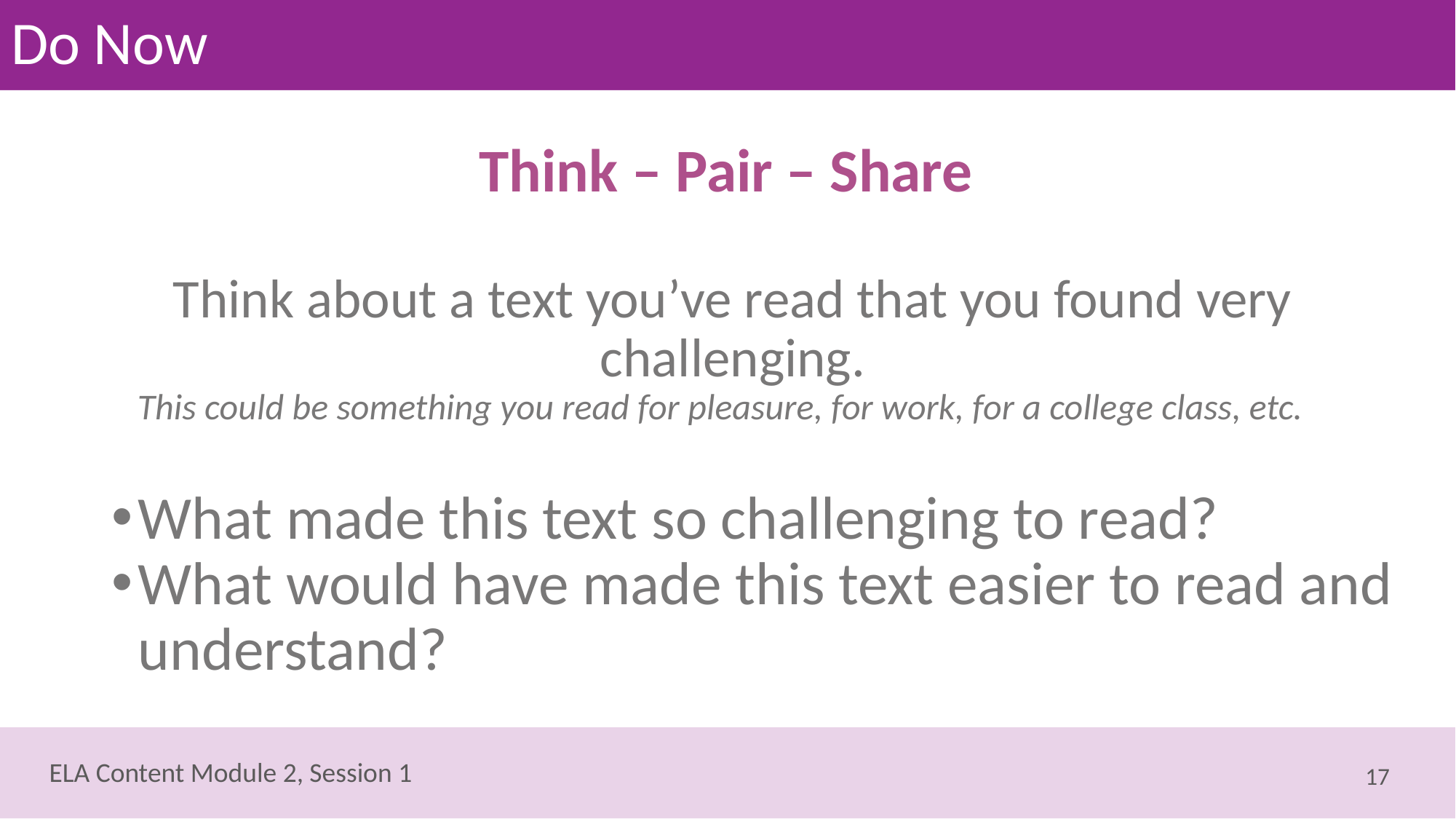

# Do Now
Think – Pair – Share

Think about a text you’ve read that you found very challenging.
This could be something you read for pleasure, for work, for a college class, etc.

What made this text so challenging to read?
What would have made this text easier to read and understand?

17